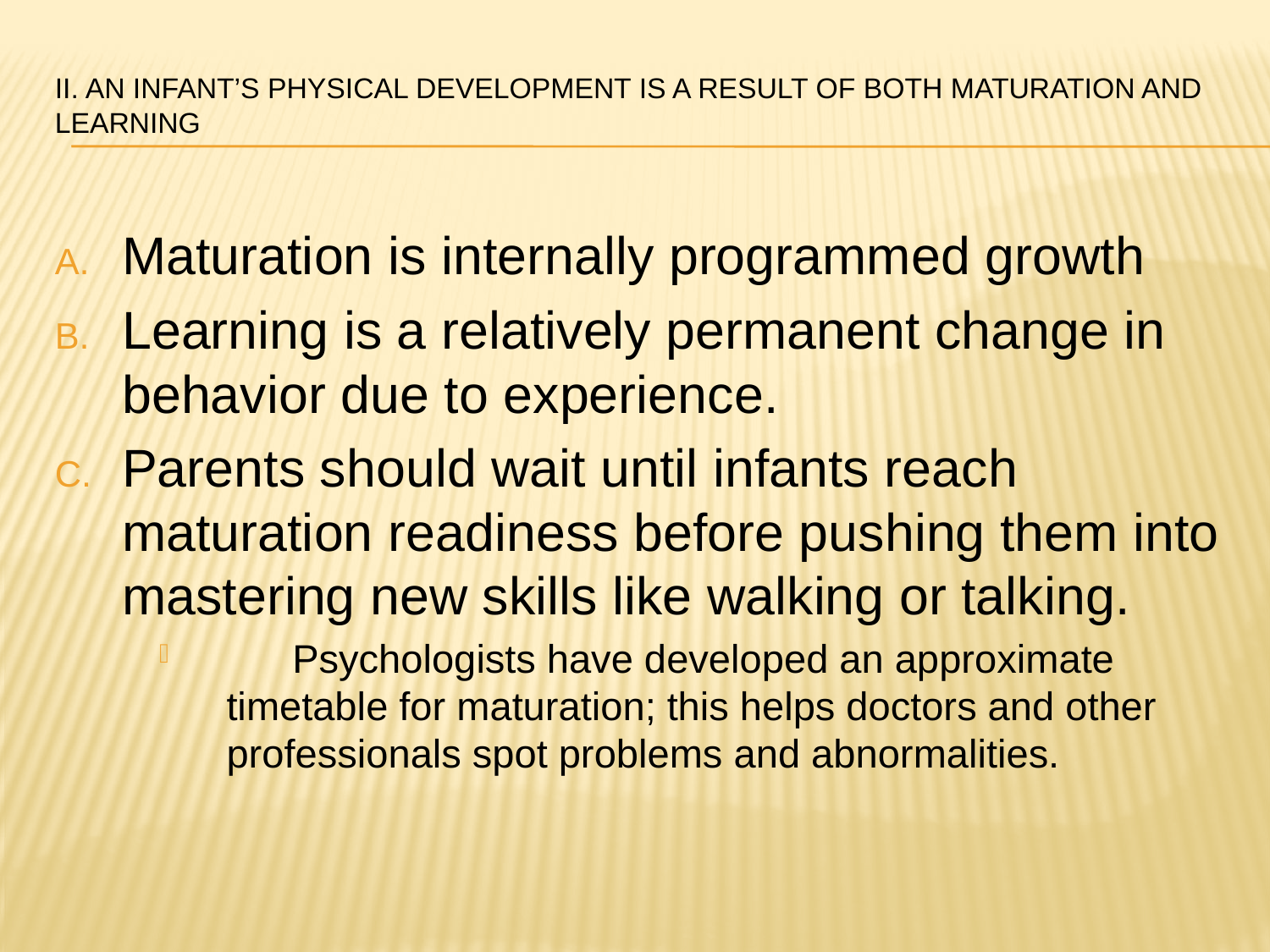

# II. An infant’s physical development is a result of both maturation and learning
Maturation is internally programmed growth
Learning is a relatively permanent change in behavior due to experience.
Parents should wait until infants reach maturation readiness before pushing them into mastering new skills like walking or talking.
      Psychologists have developed an approximate timetable for maturation; this helps doctors and other professionals spot problems and abnormalities.